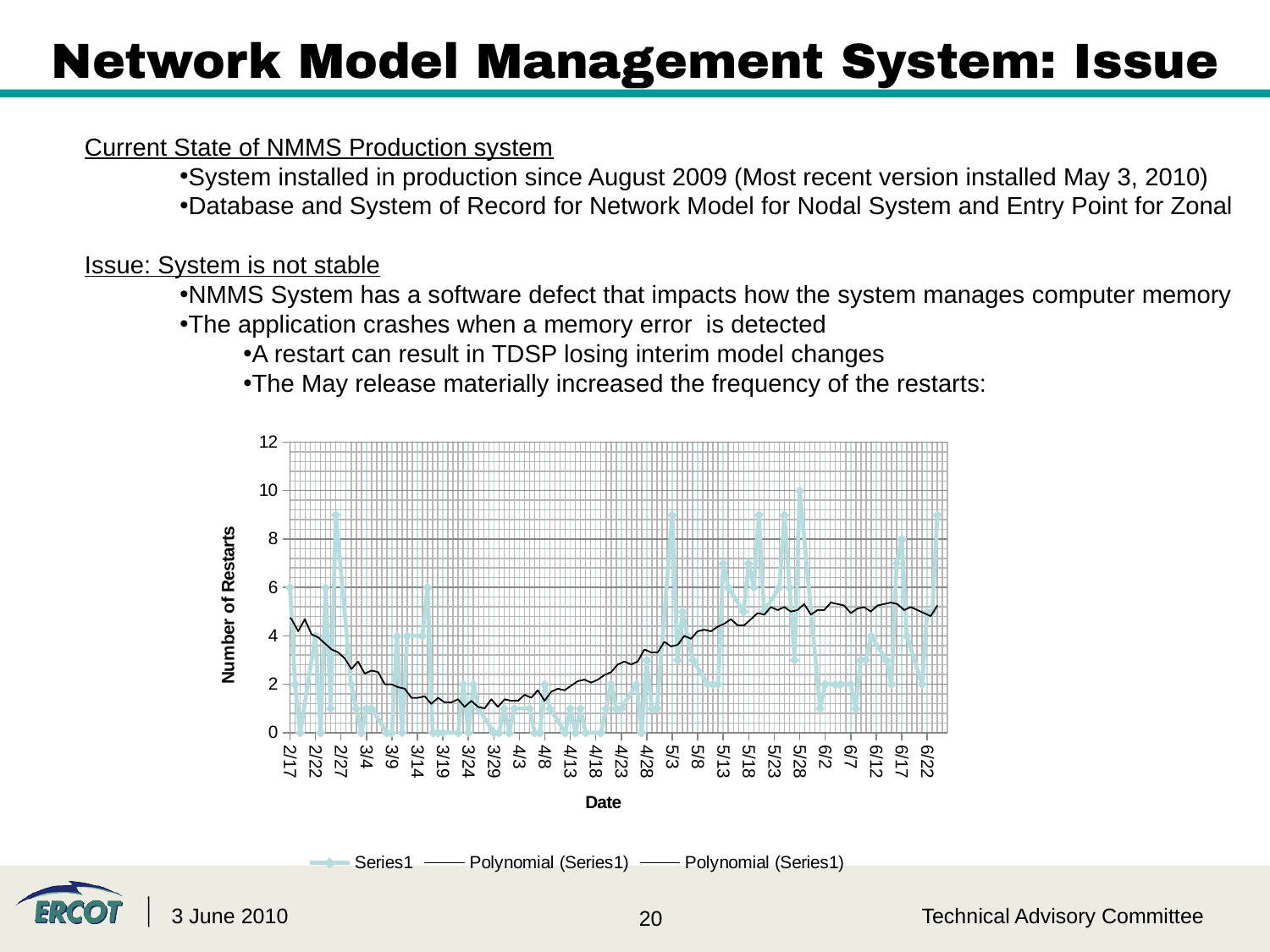

Network Model Management System: Issue

Current State of NMMS Production system
System installed in production since August 2009 (Most recent version installed May 3, 2010)
Database and System of Record for Network Model for Nodal System and Entry Point for Zonal

Issue: System is not stable
NMMS System has a software defect that impacts how the system manages computer memory
The application crashes when a memory error  is detected
A restart can result in TDSP losing interim model changes
The May release materially increased the frequency of the restarts:

### Chart

| Category |  |
|---|---|
3 June 2010
Technical Advisory Committee